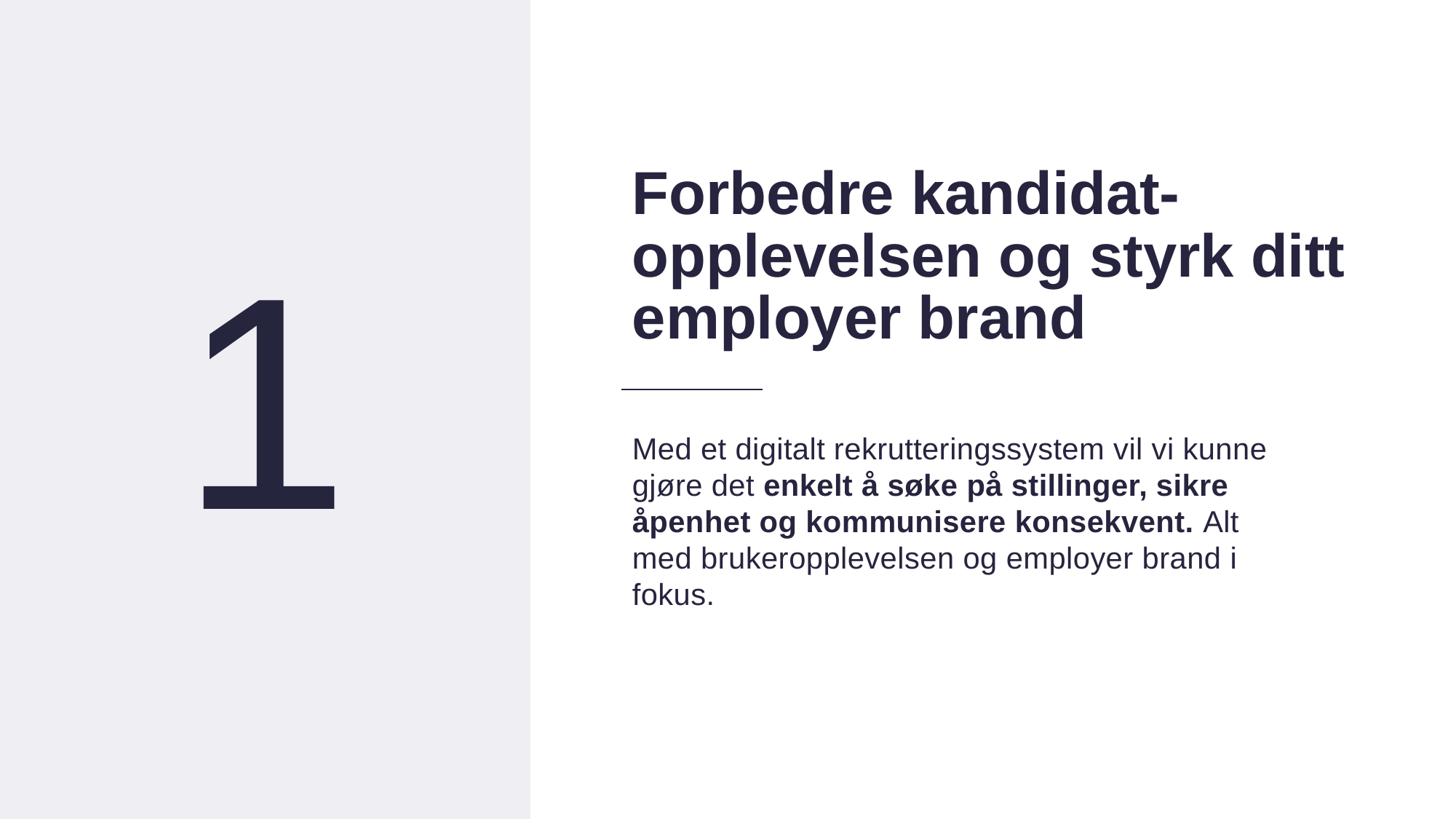

7
Forbedre kandidat-
opplevelsen og styrk ditt
employer brand
1
Med et digitalt rekrutteringssystem vil vi kunne gjøre det enkelt å søke på stillinger, sikre åpenhet og kommunisere konsekvent. Alt med brukeropplevelsen og employer brand i fokus.